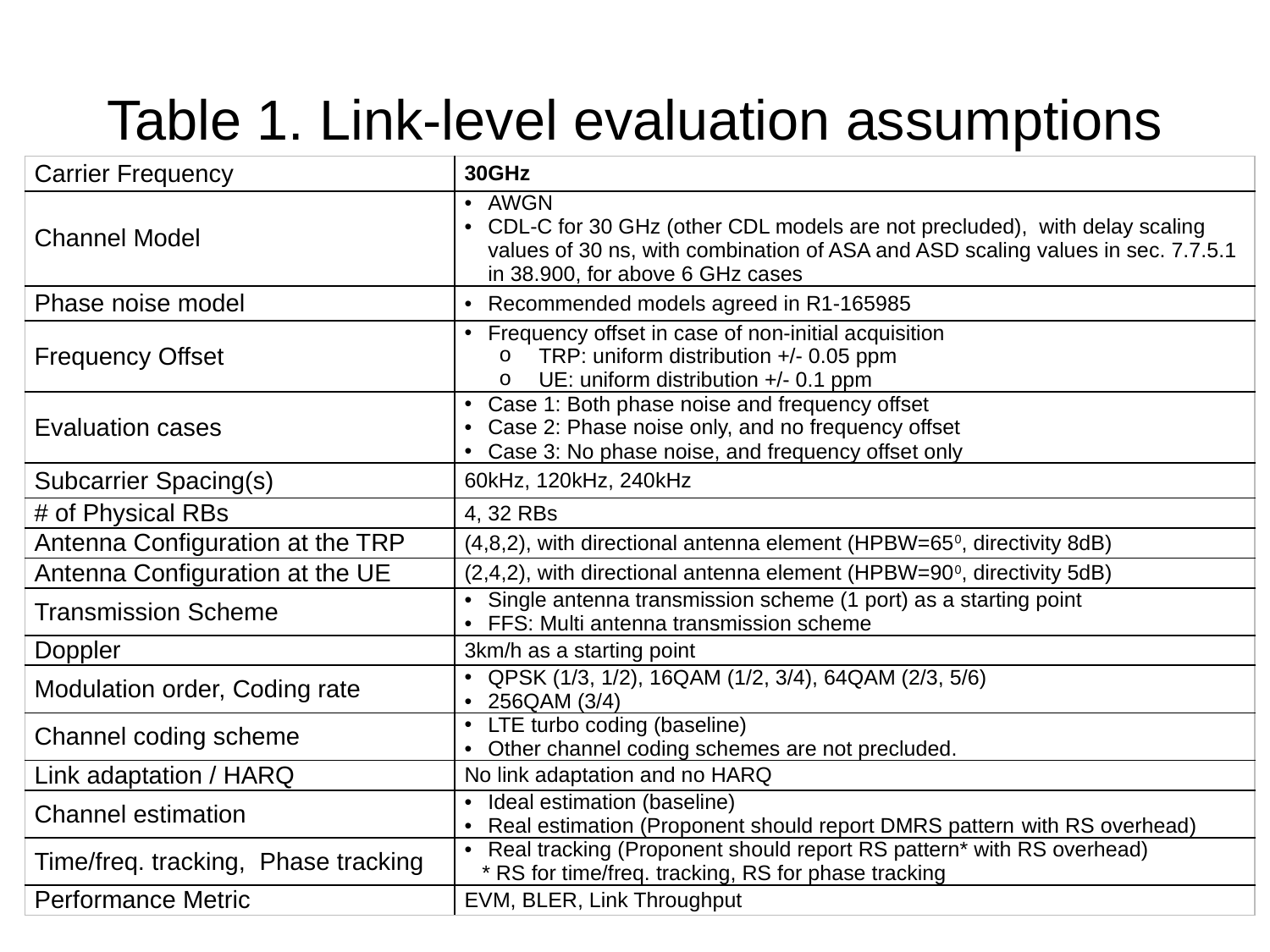

# Table 1. Link-level evaluation assumptions
| Carrier Frequency | 30GHz |
| --- | --- |
| Channel Model | AWGN CDL-C for 30 GHz (other CDL models are not precluded), with delay scaling values of 30 ns, with combination of ASA and ASD scaling values in sec. 7.7.5.1 in 38.900, for above 6 GHz cases |
| Phase noise model | Recommended models agreed in R1-165985 |
| Frequency Offset | Frequency offset in case of non-initial acquisition TRP: uniform distribution +/- 0.05 ppm UE: uniform distribution +/- 0.1 ppm |
| Evaluation cases | Case 1: Both phase noise and frequency offset Case 2: Phase noise only, and no frequency offset Case 3: No phase noise, and frequency offset only |
| Subcarrier Spacing(s) | 60kHz, 120kHz, 240kHz |
| # of Physical RBs | 4, 32 RBs |
| Antenna Configuration at the TRP | (4,8,2), with directional antenna element (HPBW=650, directivity 8dB) |
| Antenna Configuration at the UE | (2,4,2), with directional antenna element (HPBW=900, directivity 5dB) |
| Transmission Scheme | Single antenna transmission scheme (1 port) as a starting point FFS: Multi antenna transmission scheme |
| Doppler | 3km/h as a starting point |
| Modulation order, Coding rate | QPSK (1/3, 1/2), 16QAM (1/2, 3/4), 64QAM (2/3, 5/6) 256QAM (3/4) |
| Channel coding scheme | LTE turbo coding (baseline) Other channel coding schemes are not precluded. |
| Link adaptation / HARQ | No link adaptation and no HARQ |
| Channel estimation | Ideal estimation (baseline) Real estimation (Proponent should report DMRS pattern with RS overhead) |
| Time/freq. tracking, Phase tracking | Real tracking (Proponent should report RS pattern\* with RS overhead) \* RS for time/freq. tracking, RS for phase tracking |
| Performance Metric | EVM, BLER, Link Throughput |